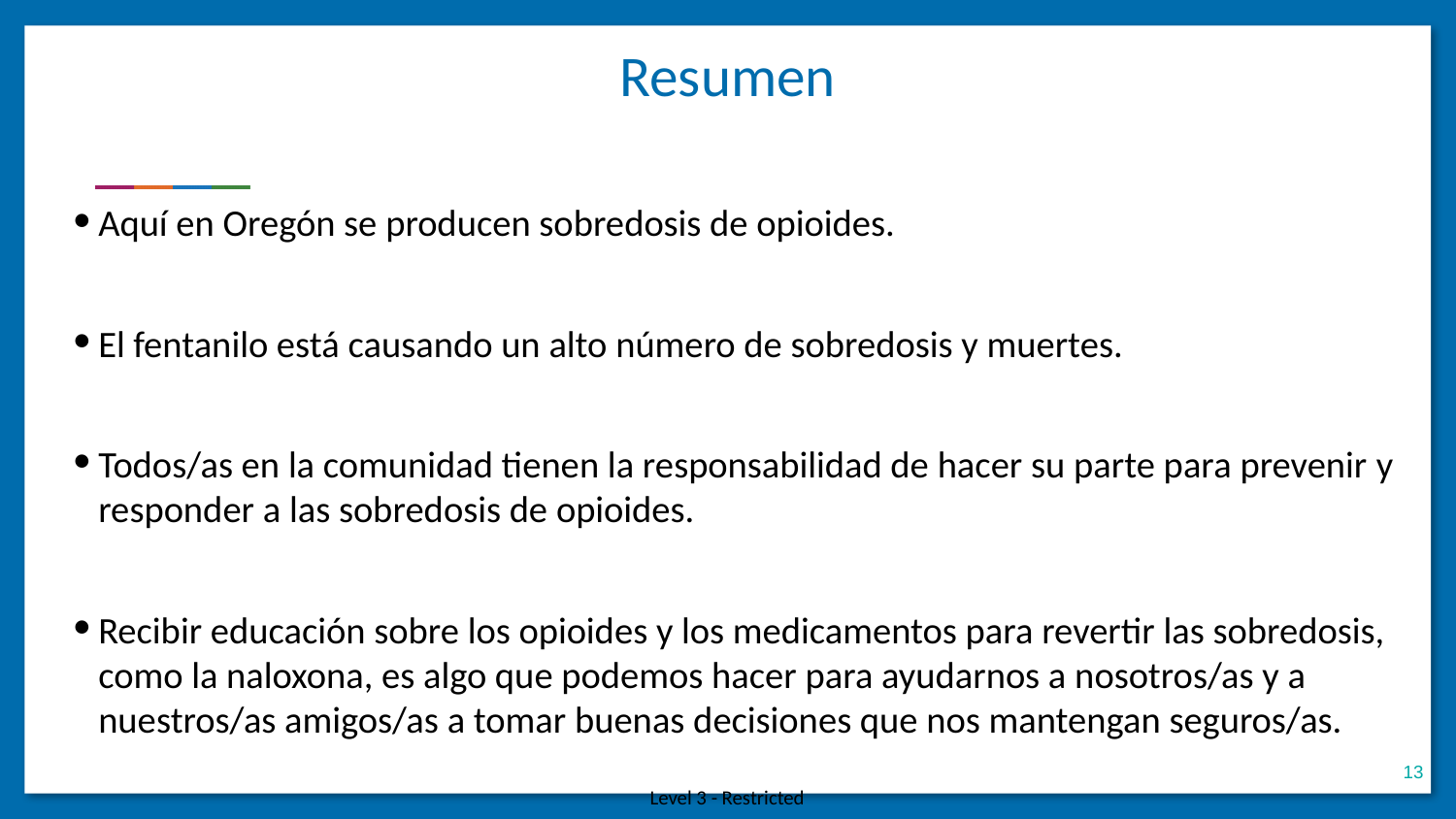

Resumen
Aquí en Oregón se producen sobredosis de opioides.

El fentanilo está causando un alto número de sobredosis y muertes.

Todos/as en la comunidad tienen la responsabilidad de hacer su parte para prevenir y responder a las sobredosis de opioides.

Recibir educación sobre los opioides y los medicamentos para revertir las sobredosis, como la naloxona, es algo que podemos hacer para ayudarnos a nosotros/as y a nuestros/as amigos/as a tomar buenas decisiones que nos mantengan seguros/as.
13